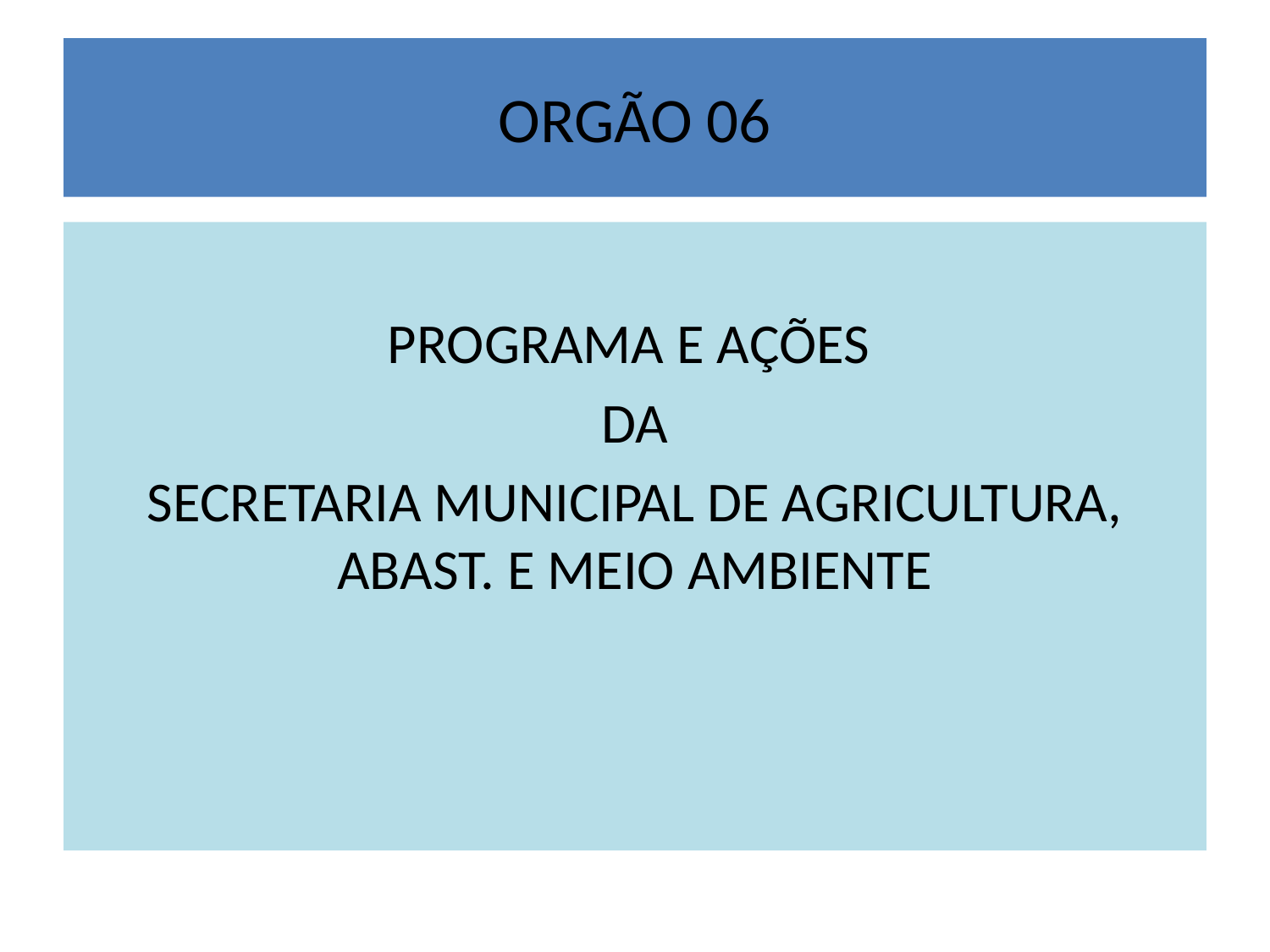

# ORGÃO 06

PROGRAMA E AÇÕES
DA
SECRETARIA MUNICIPAL DE AGRICULTURA, ABAST. E MEIO AMBIENTE